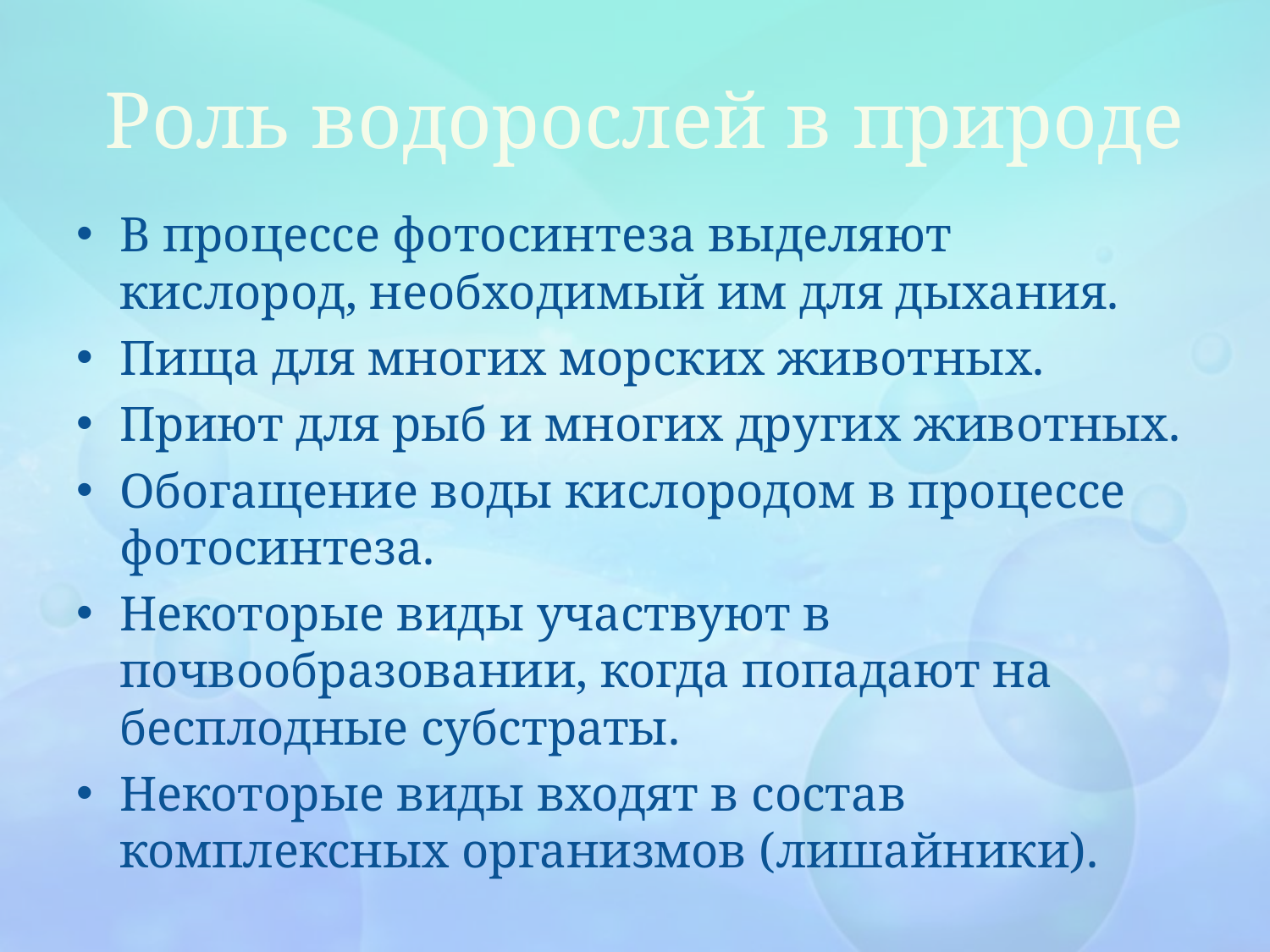

# Роль водорослей в природе
В процессе фотосинтеза выделяют кислород, необходимый им для дыхания.
Пища для многих морских животных.
Приют для рыб и многих других животных.
Обогащение воды кислородом в процессе фотосинтеза.
Некоторые виды участвуют в почвообразовании, когда попадают на бесплодные субстраты.
Некоторые виды входят в состав комплексных организмов (лишайники).